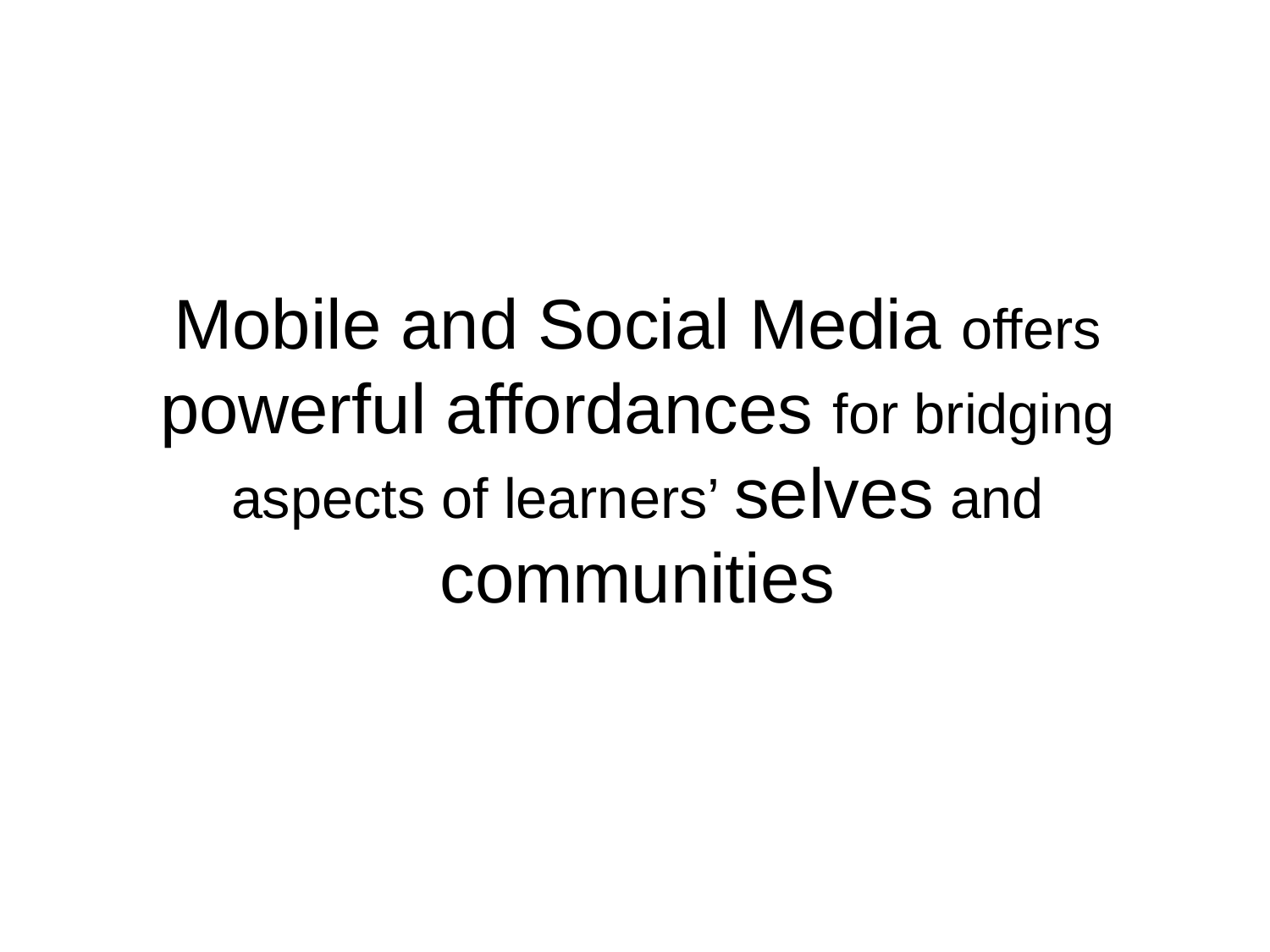

Mobile and Social Media offers powerful affordances for bridging aspects of learners’ selves and communities